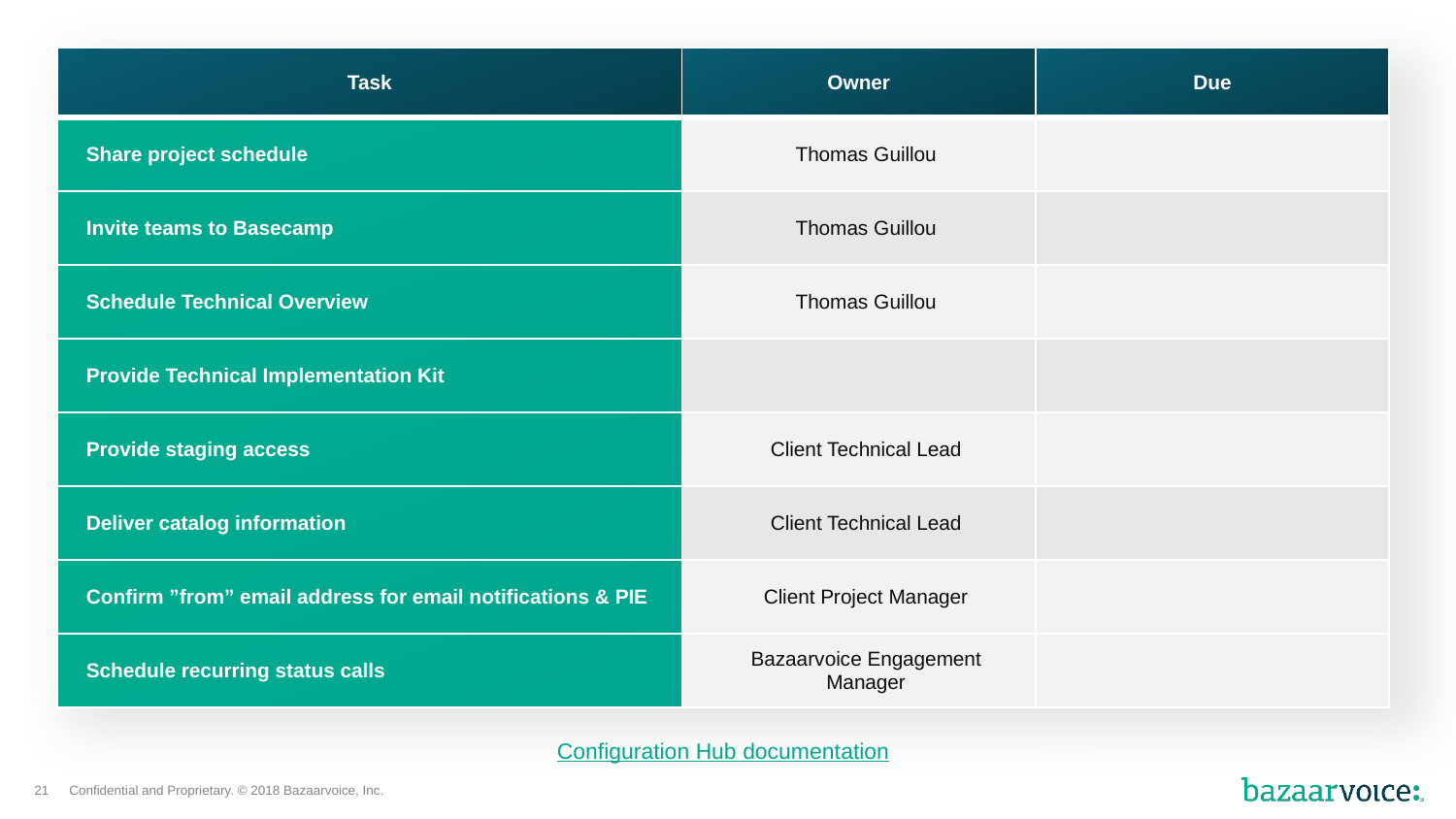

| Task | Owner | Due |
| --- | --- | --- |
| Share project schedule | Thomas Guillou |  |
| Invite teams to Basecamp | Thomas Guillou |  |
| Schedule Technical Overview | Thomas Guillou |  |
| Provide Technical Implementation Kit |  |  |
| Provide staging access | Client Technical Lead |  |
| Deliver catalog information | Client Technical Lead |  |
| Confirm ”from” email address for email notifications & PIE | Client Project Manager |  |
| Schedule recurring status calls | Bazaarvoice Engagement Manager |  |
Configuration Hub documentation